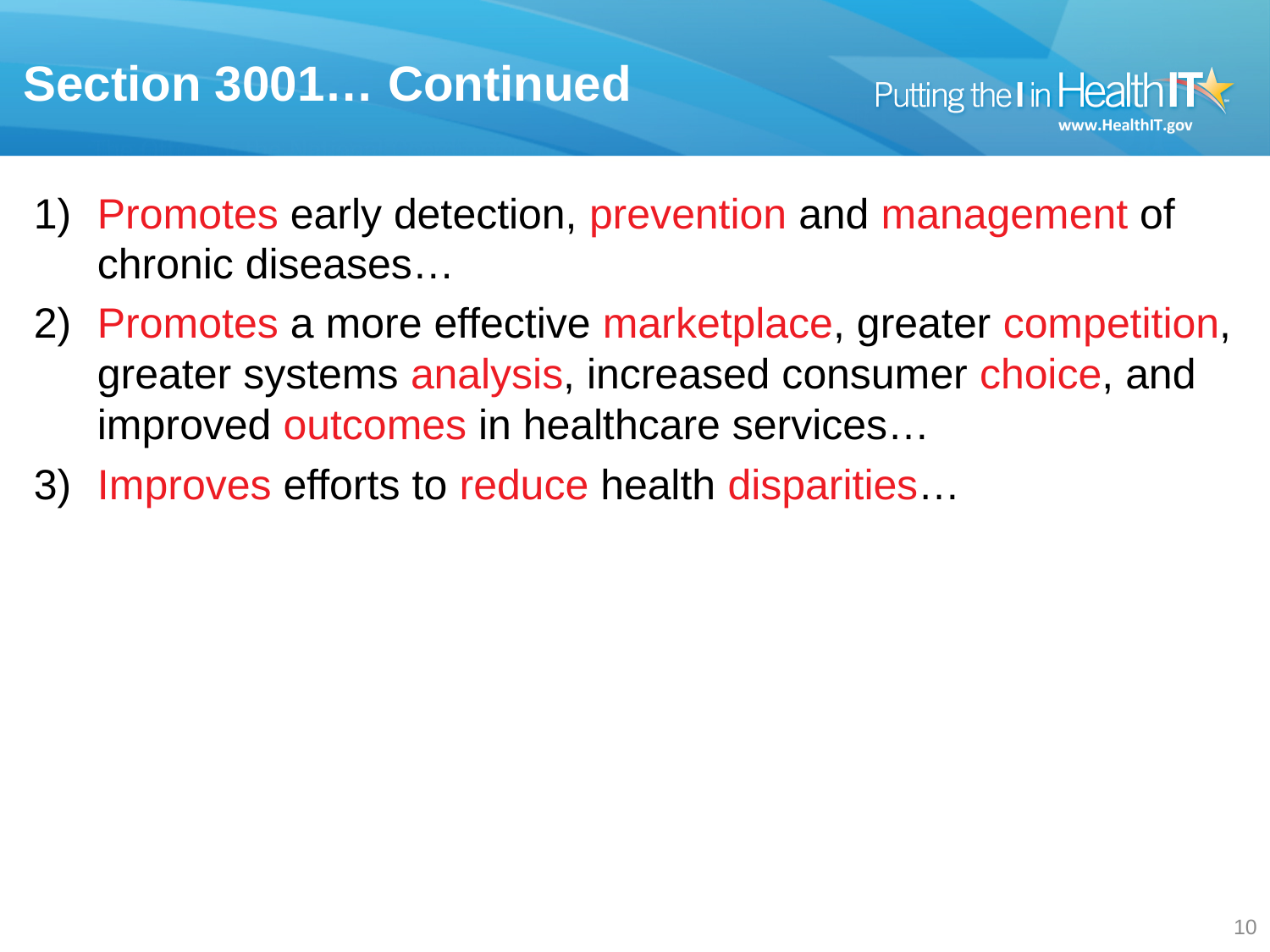

# Section 3001… Continued
Promotes early detection, prevention and management of chronic diseases…
Promotes a more effective marketplace, greater competition, greater systems analysis, increased consumer choice, and improved outcomes in healthcare services…
Improves efforts to reduce health disparities…

10